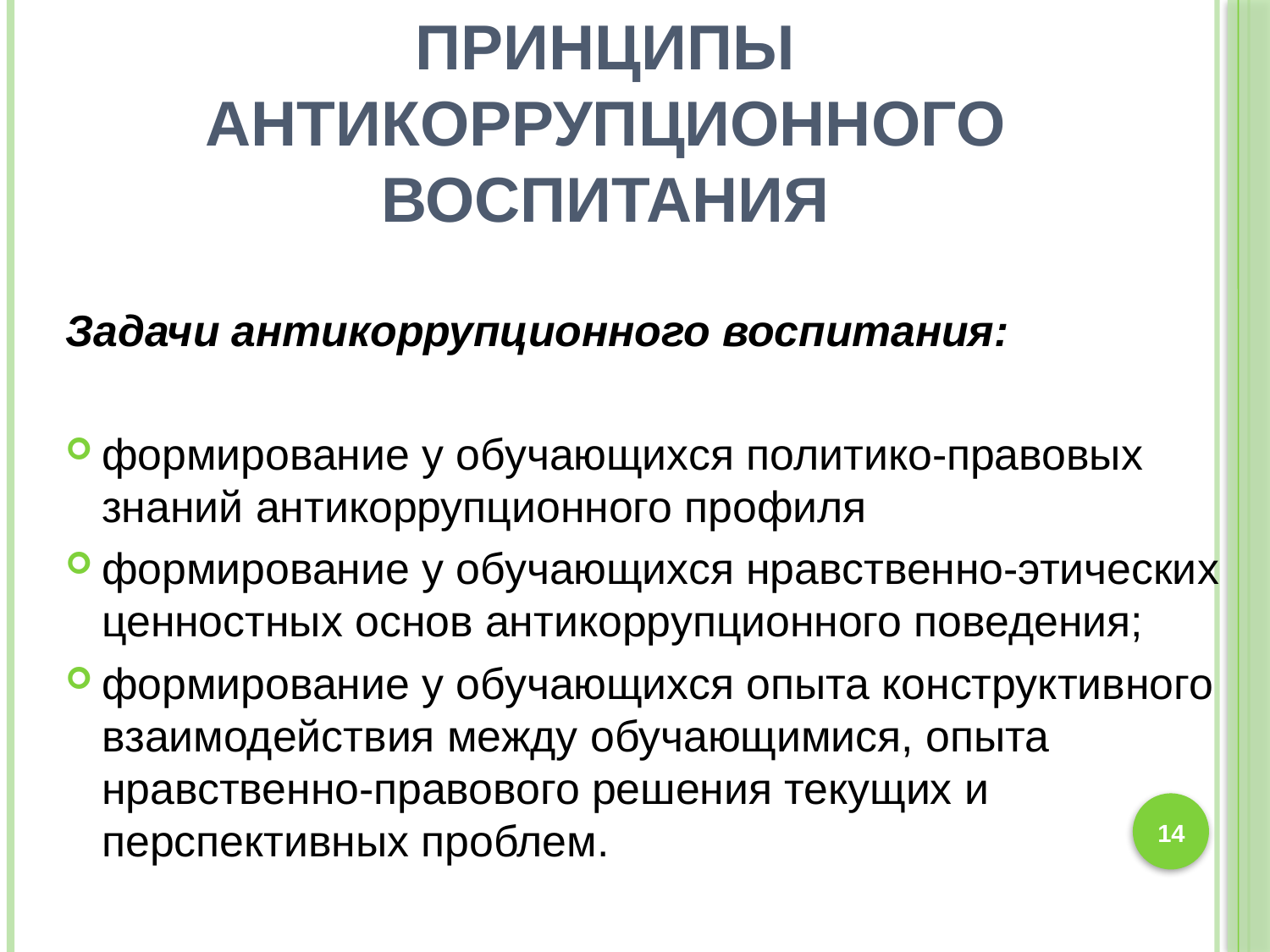

# Принципы антикоррупционного воспитания
Задачи антикоррупционного воспитания:

формирование у обучающихся политико-правовых знаний антикоррупционного профиля
формирование у обучающихся нравственно-этических ценностных основ антикоррупционного поведения;
формирование у обучающихся опыта конструктивного взаимодействия между обучающимися, опыта нравственно-правового решения текущих и перспективных проблем.

14